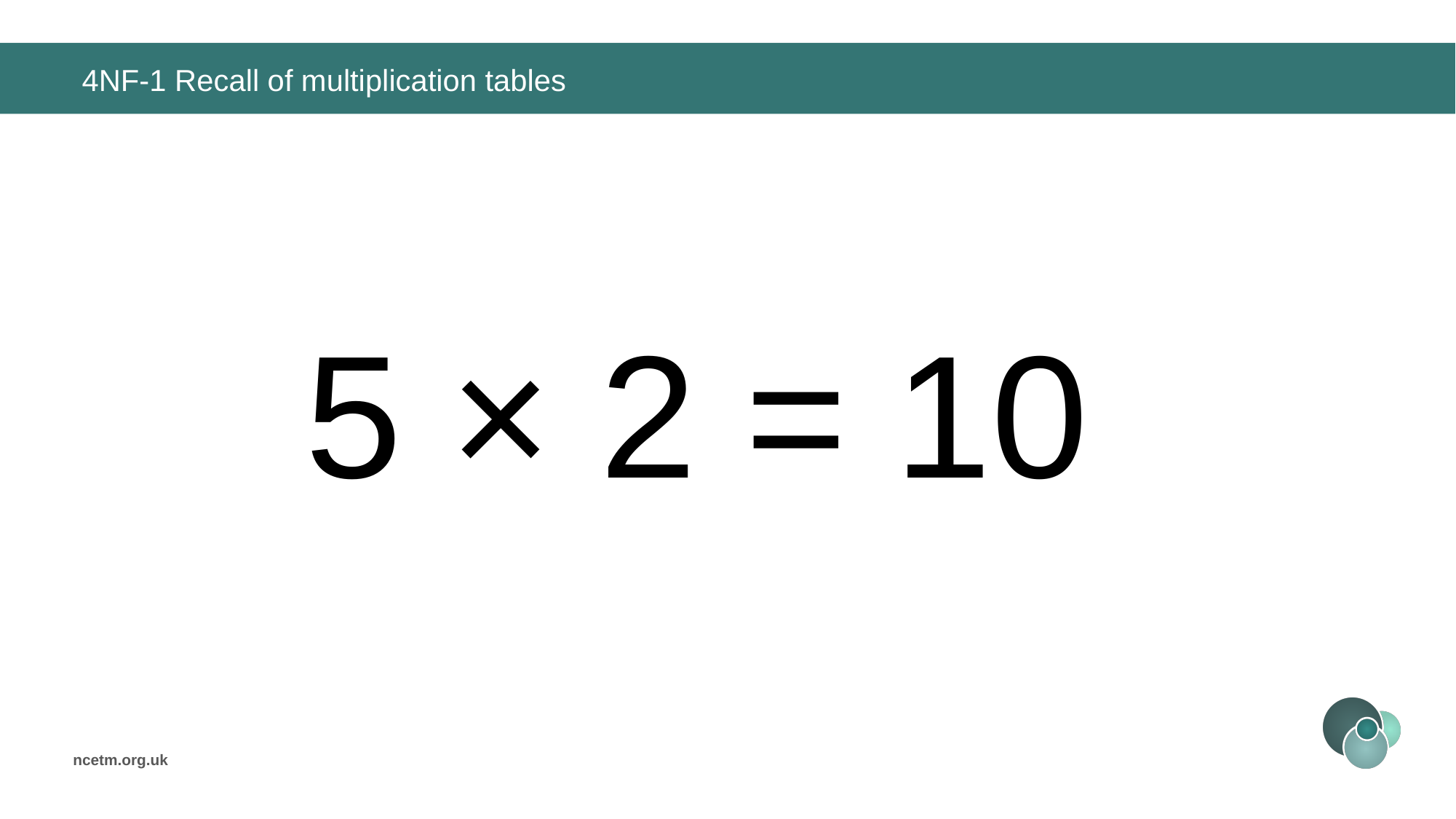

# 4NF-1 Recall of multiplication tables
5 × 2 =
10